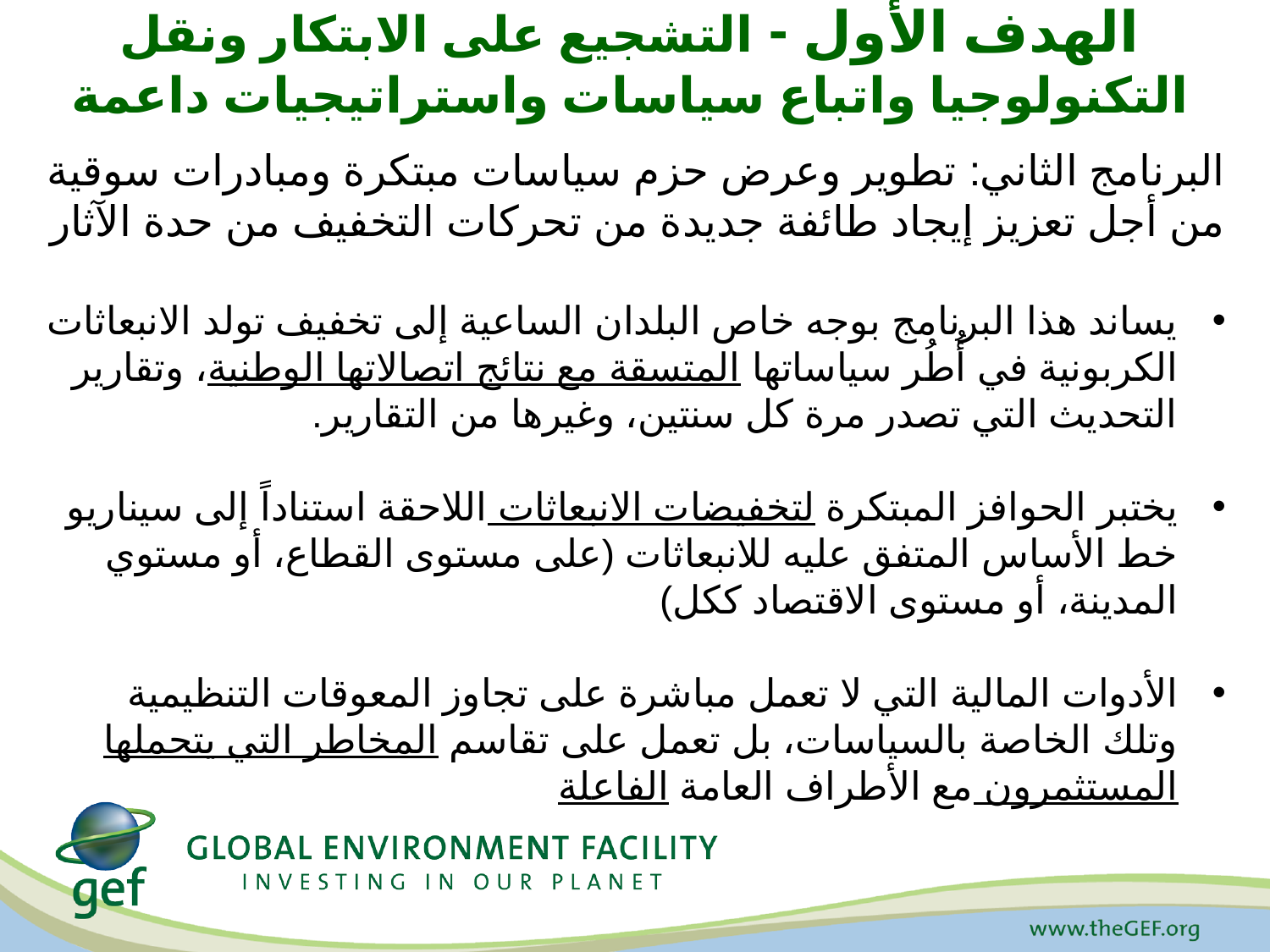

#
الهدف الأول - التشجيع على الابتكار ونقل التكنولوجيا واتباع سياسات واستراتيجيات داعمة
البرنامج الثاني: تطوير وعرض حزم سياسات مبتكرة ومبادرات سوقية من أجل تعزيز إيجاد طائفة جديدة من تحركات التخفيف من حدة الآثار

يساند هذا البرنامج بوجه خاص البلدان الساعية إلى تخفيف تولد الانبعاثات الكربونية في أُطُر سياساتها المتسقة مع نتائج اتصالاتها الوطنية، وتقارير التحديث التي تصدر مرة كل سنتين، وغيرها من التقارير.

يختبر الحوافز المبتكرة لتخفيضات الانبعاثات اللاحقة استناداً إلى سيناريو خط الأساس المتفق عليه للانبعاثات (على مستوى القطاع، أو مستوي المدينة، أو مستوى الاقتصاد ككل)

الأدوات المالية التي لا تعمل مباشرة على تجاوز المعوقات التنظيمية وتلك الخاصة بالسياسات، بل تعمل على تقاسم المخاطر التي يتحملها المستثمرون مع الأطراف العامة الفاعلة